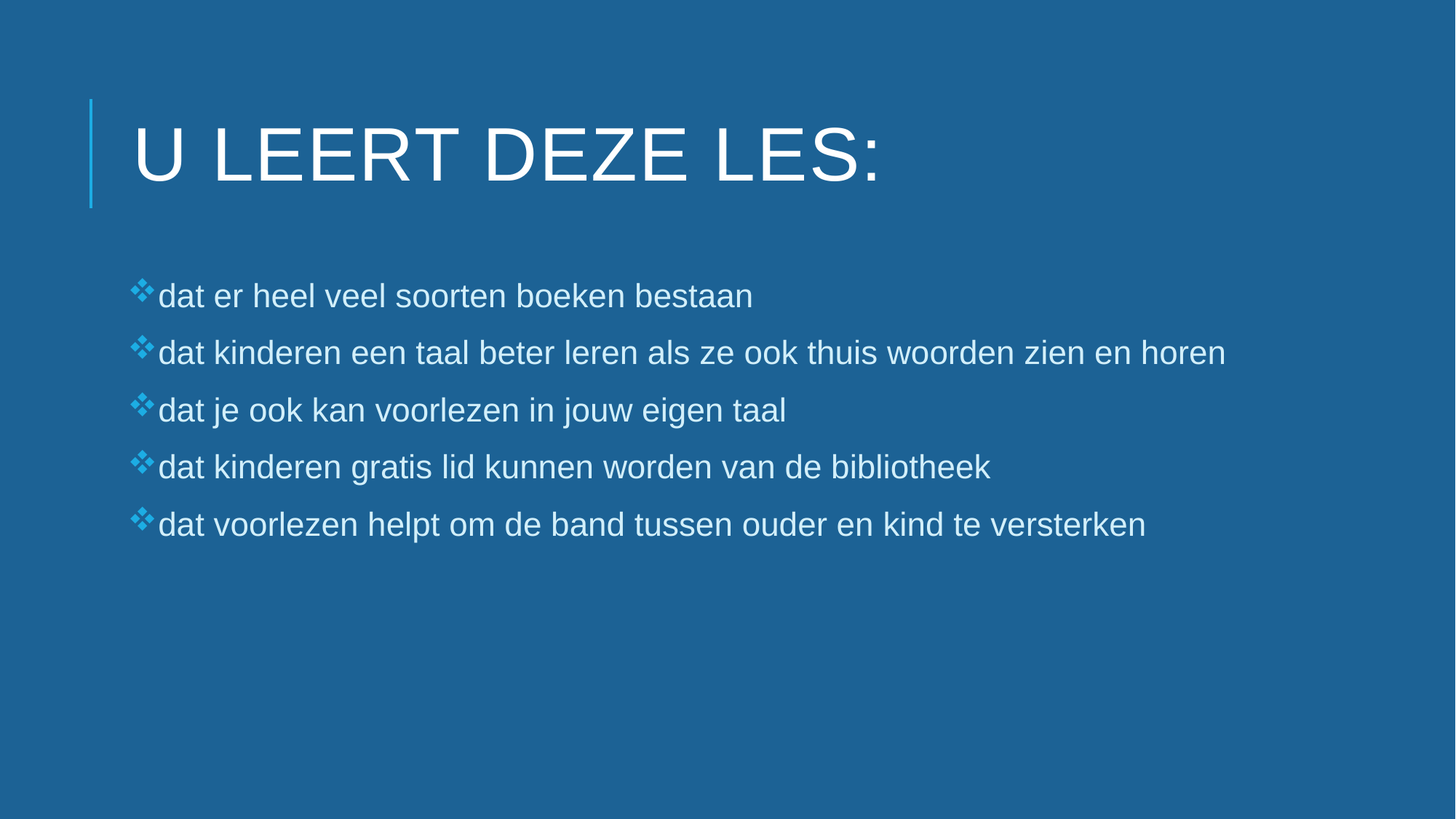

# U leert deze les:
dat er heel veel soorten boeken bestaan
dat kinderen een taal beter leren als ze ook thuis woorden zien en horen
dat je ook kan voorlezen in jouw eigen taal
dat kinderen gratis lid kunnen worden van de bibliotheek
dat voorlezen helpt om de band tussen ouder en kind te versterken